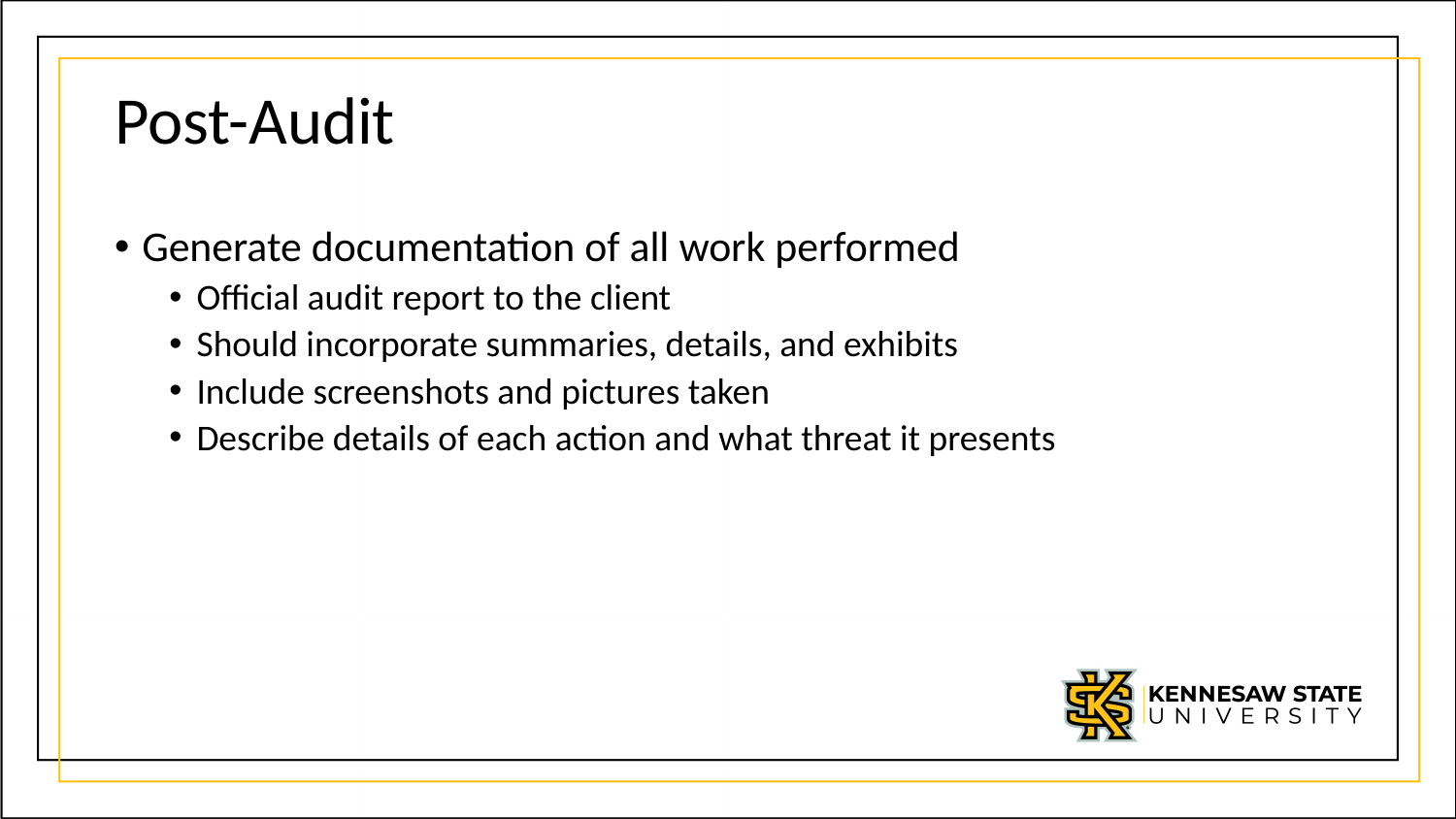

# Post-Audit
Generate documentation of all work performed
Official audit report to the client
Should incorporate summaries, details, and exhibits
Include screenshots and pictures taken
Describe details of each action and what threat it presents